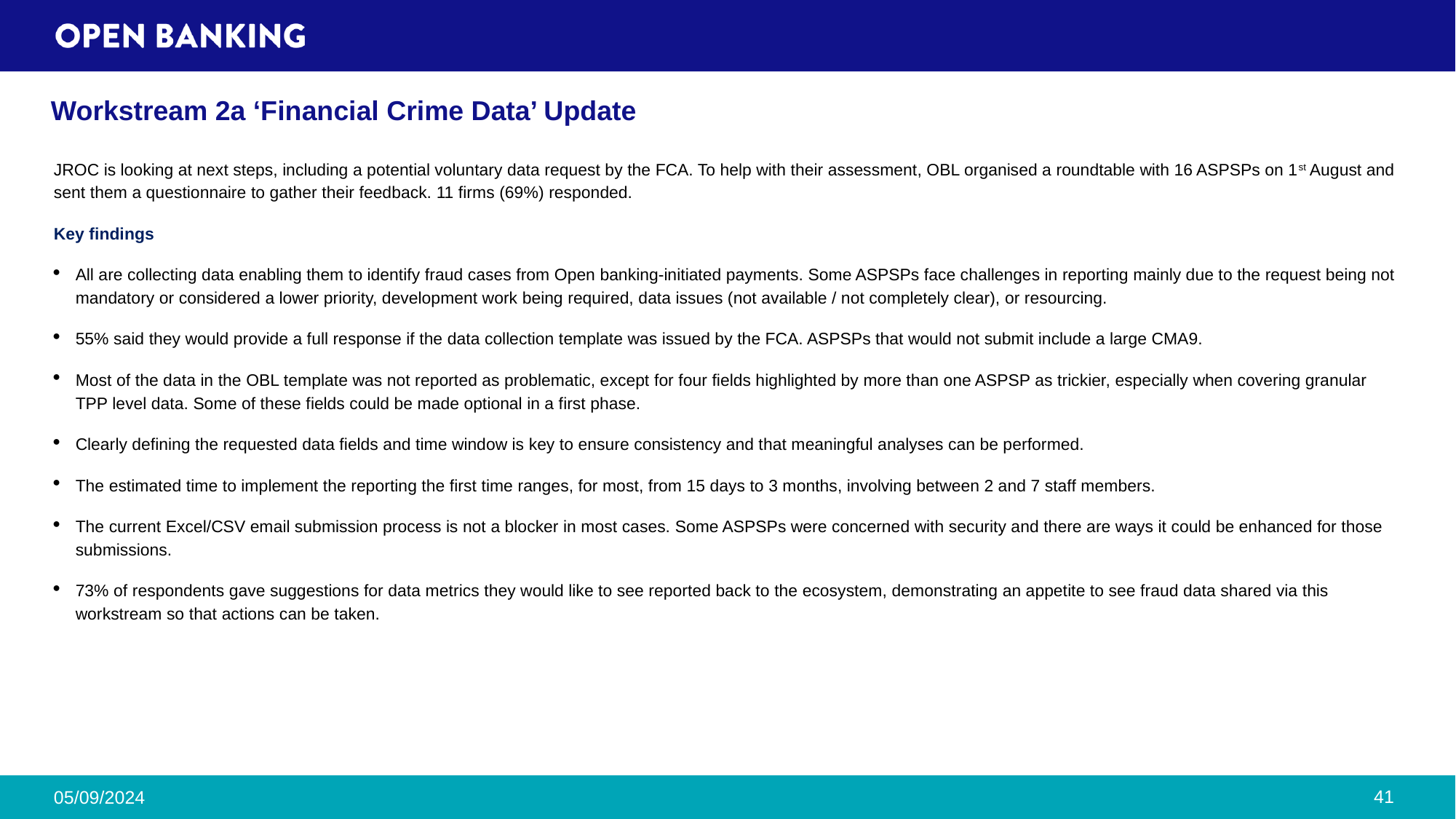

# Workstream 2a ‘Financial Crime Data’ Update
JROC is looking at next steps, including a potential voluntary data request by the FCA. To help with their assessment, OBL organised a roundtable with 16 ASPSPs on 1st August and sent them a questionnaire to gather their feedback. 11 firms (69%) responded.
Key findings
All are collecting data enabling them to identify fraud cases from Open banking-initiated payments. Some ASPSPs face challenges in reporting mainly due to the request being not mandatory or considered a lower priority, development work being required, data issues (not available / not completely clear), or resourcing.
55% said they would provide a full response if the data collection template was issued by the FCA. ASPSPs that would not submit include a large CMA9.
Most of the data in the OBL template was not reported as problematic, except for four fields highlighted by more than one ASPSP as trickier, especially when covering granular TPP level data. Some of these fields could be made optional in a first phase.
Clearly defining the requested data fields and time window is key to ensure consistency and that meaningful analyses can be performed.
The estimated time to implement the reporting the first time ranges, for most, from 15 days to 3 months, involving between 2 and 7 staff members.
The current Excel/CSV email submission process is not a blocker in most cases. Some ASPSPs were concerned with security and there are ways it could be enhanced for those submissions.
73% of respondents gave suggestions for data metrics they would like to see reported back to the ecosystem, demonstrating an appetite to see fraud data shared via this workstream so that actions can be taken.

41
05/09/2024